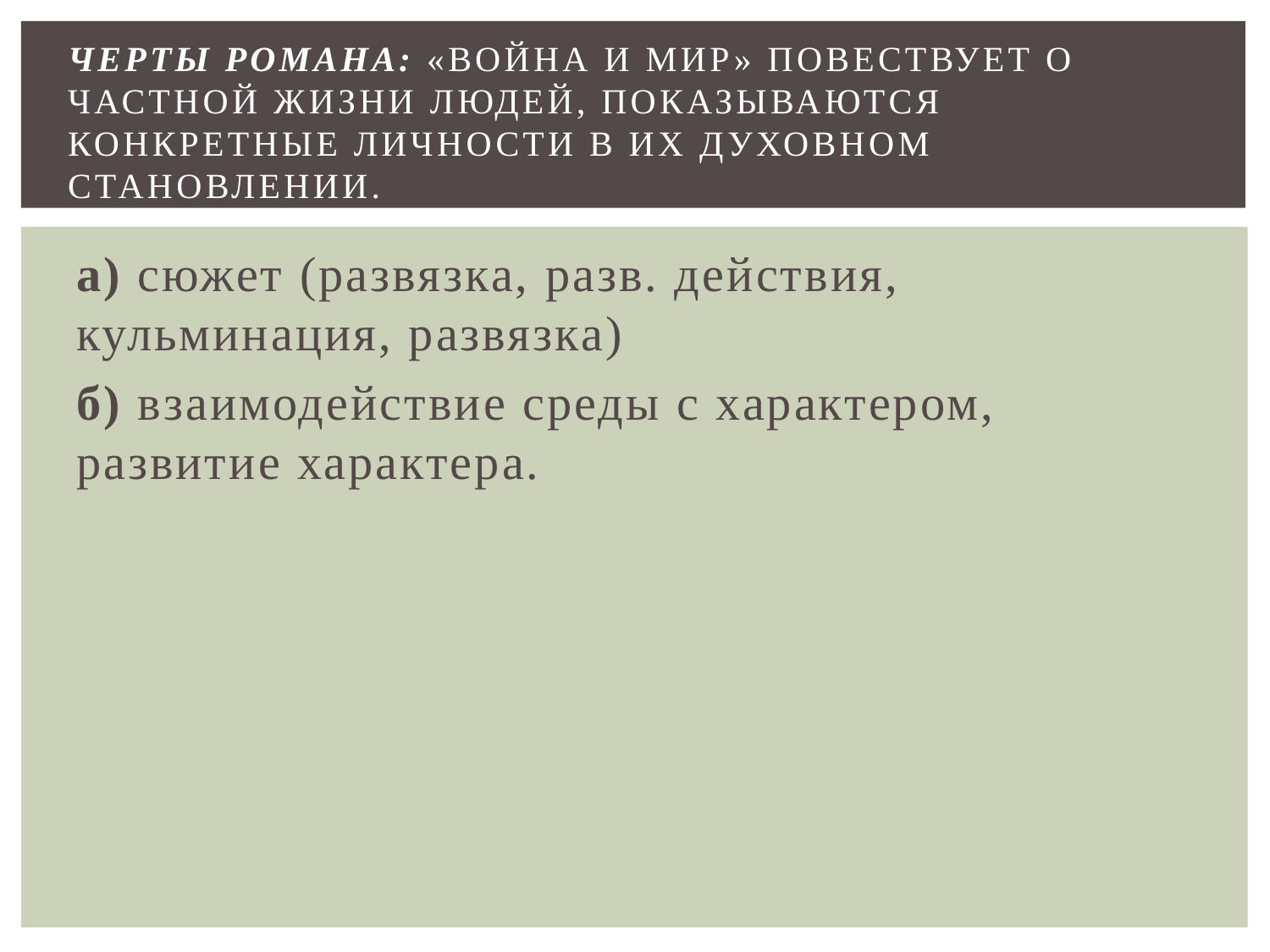

# Черты романа: «Война и мир» повествует о частной жизни людей, показываются конкретные личности в их духовном становлении.
а) сюжет (развязка, разв. действия, кульминация, развязка)
б) взаимодействие среды с характером, развитие характера.